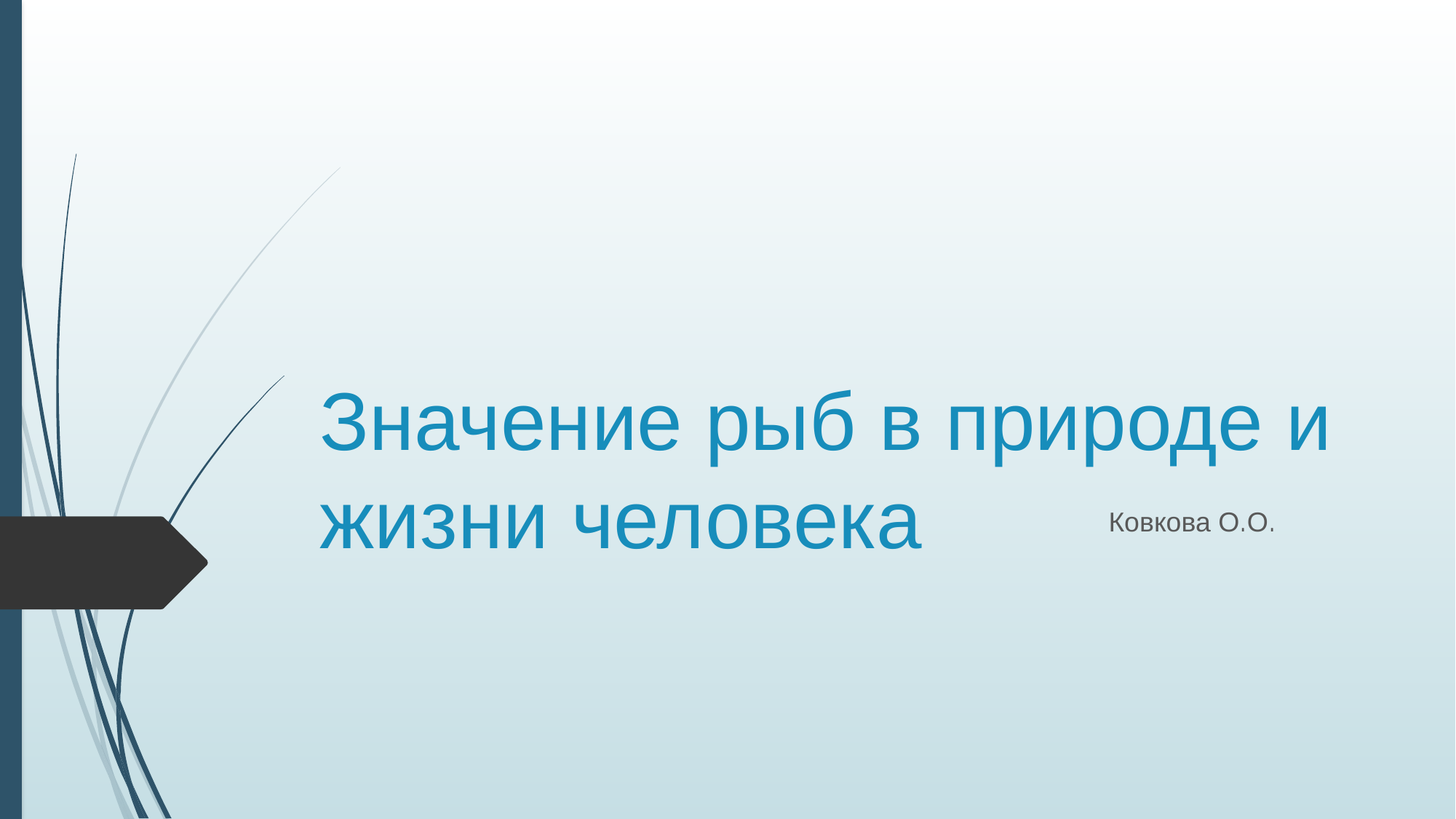

# Значение рыб в природе и жизни человека
Ковкова О.О.